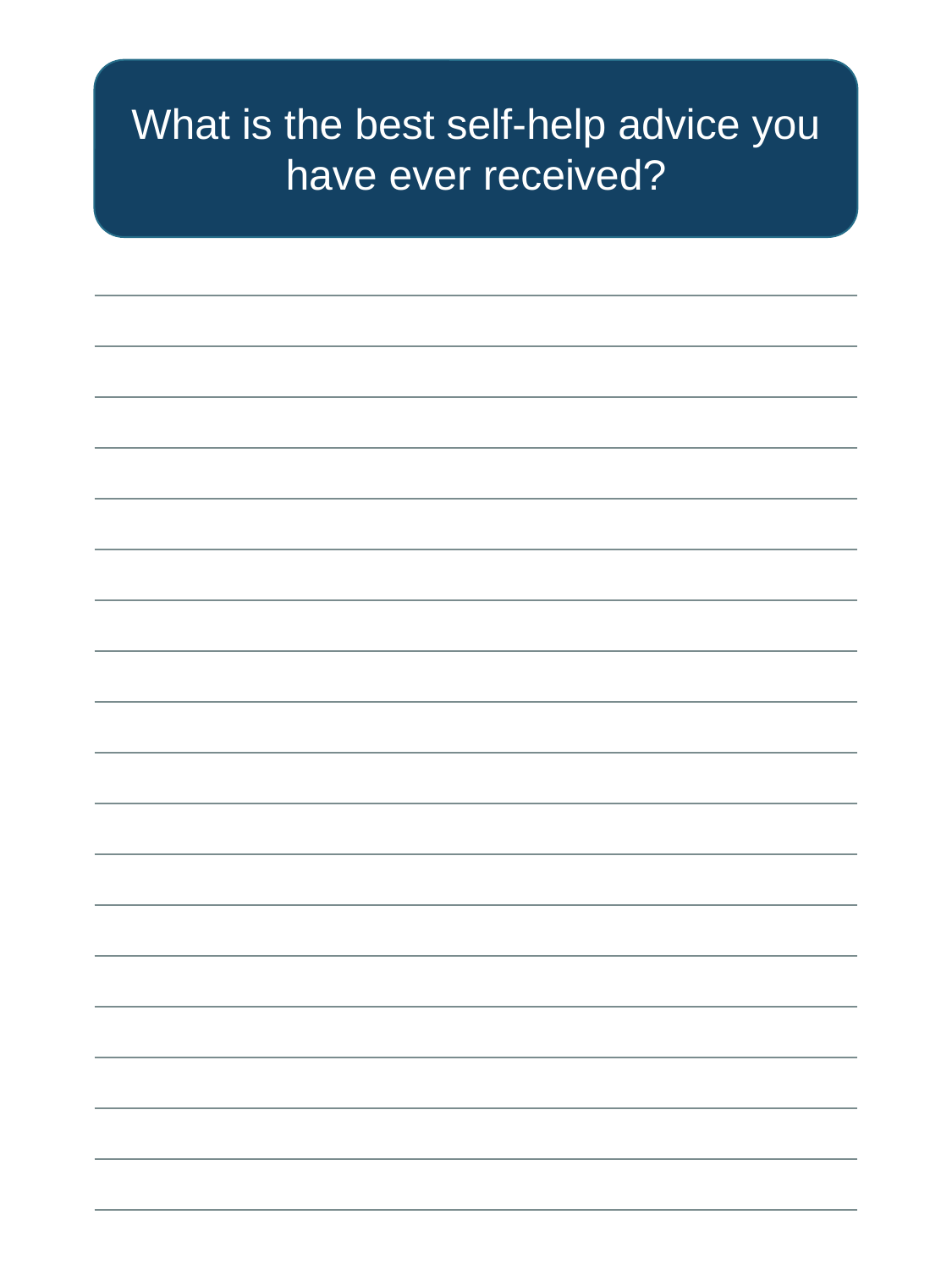

What is the best self-help advice you have ever received?
|  |
| --- |
|  |
|  |
|  |
|  |
|  |
|  |
|  |
|  |
|  |
|  |
|  |
|  |
|  |
|  |
|  |
|  |
|  |